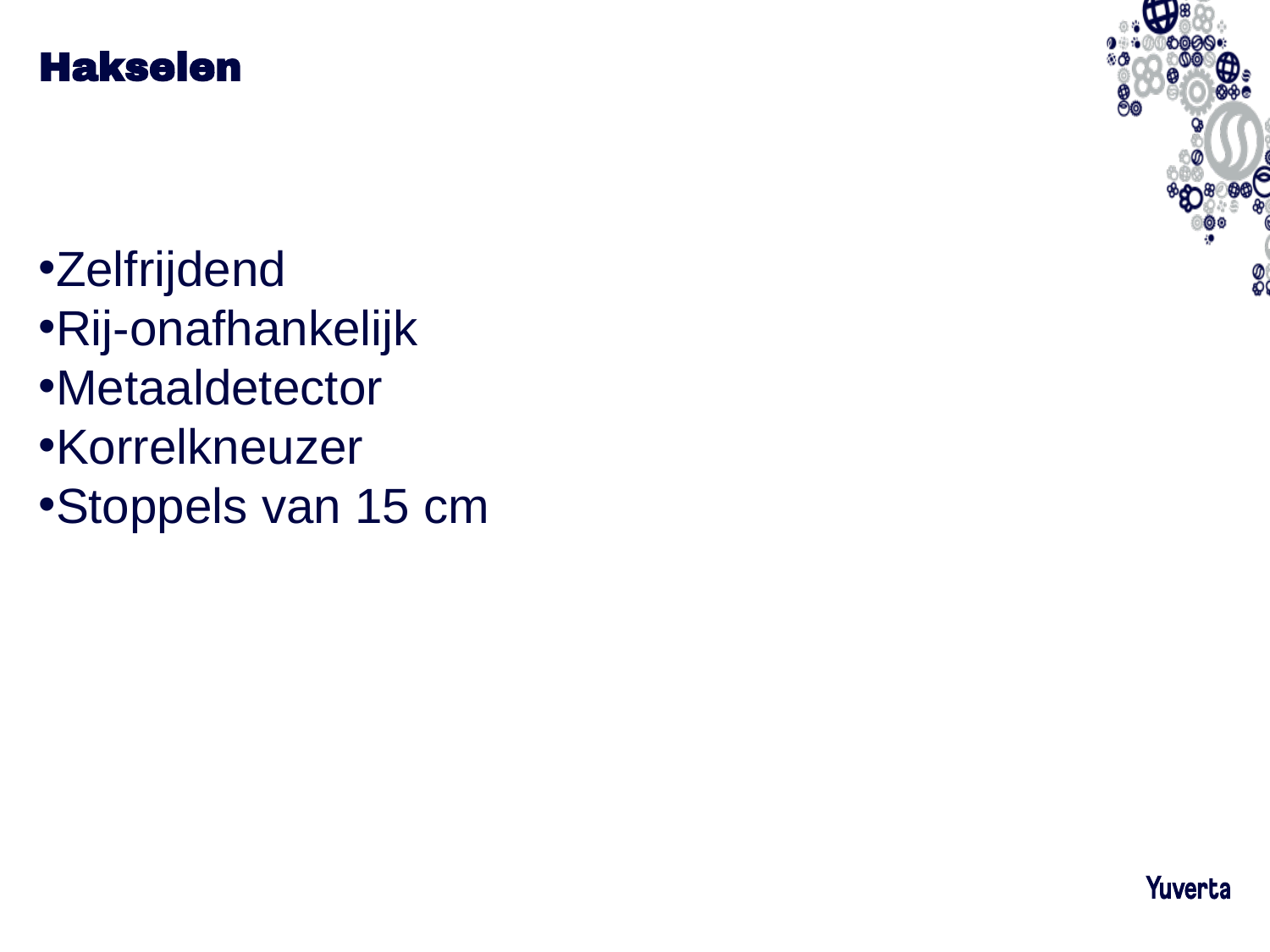

# Hakselen
Zelfrijdend
Rij-onafhankelijk
Metaaldetector
Korrelkneuzer
Stoppels van 15 cm